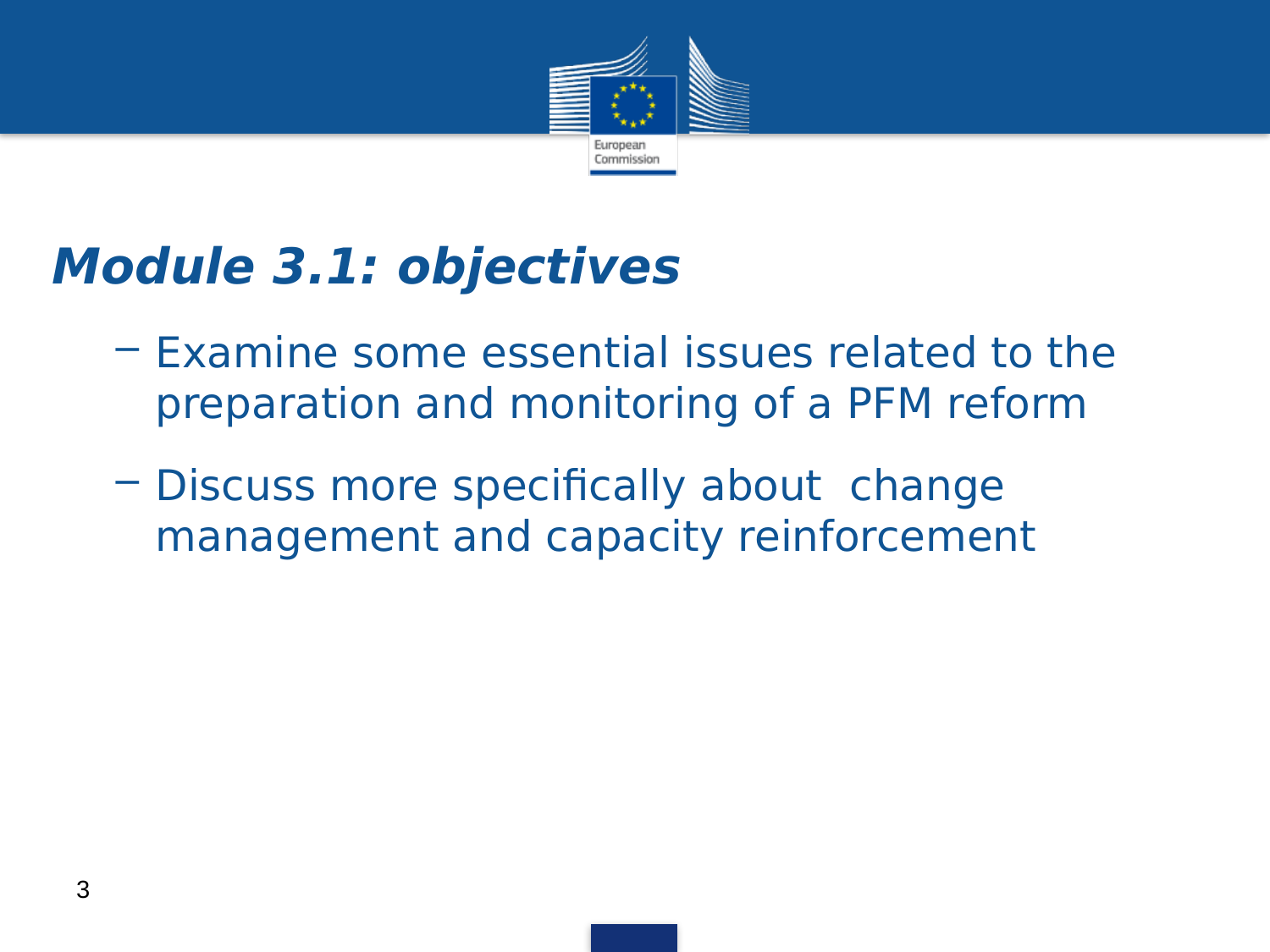

#

Module 3.1: objectives
Examine some essential issues related to the preparation and monitoring of a PFM reform
Discuss more specifically about  change management and capacity reinforcement

3